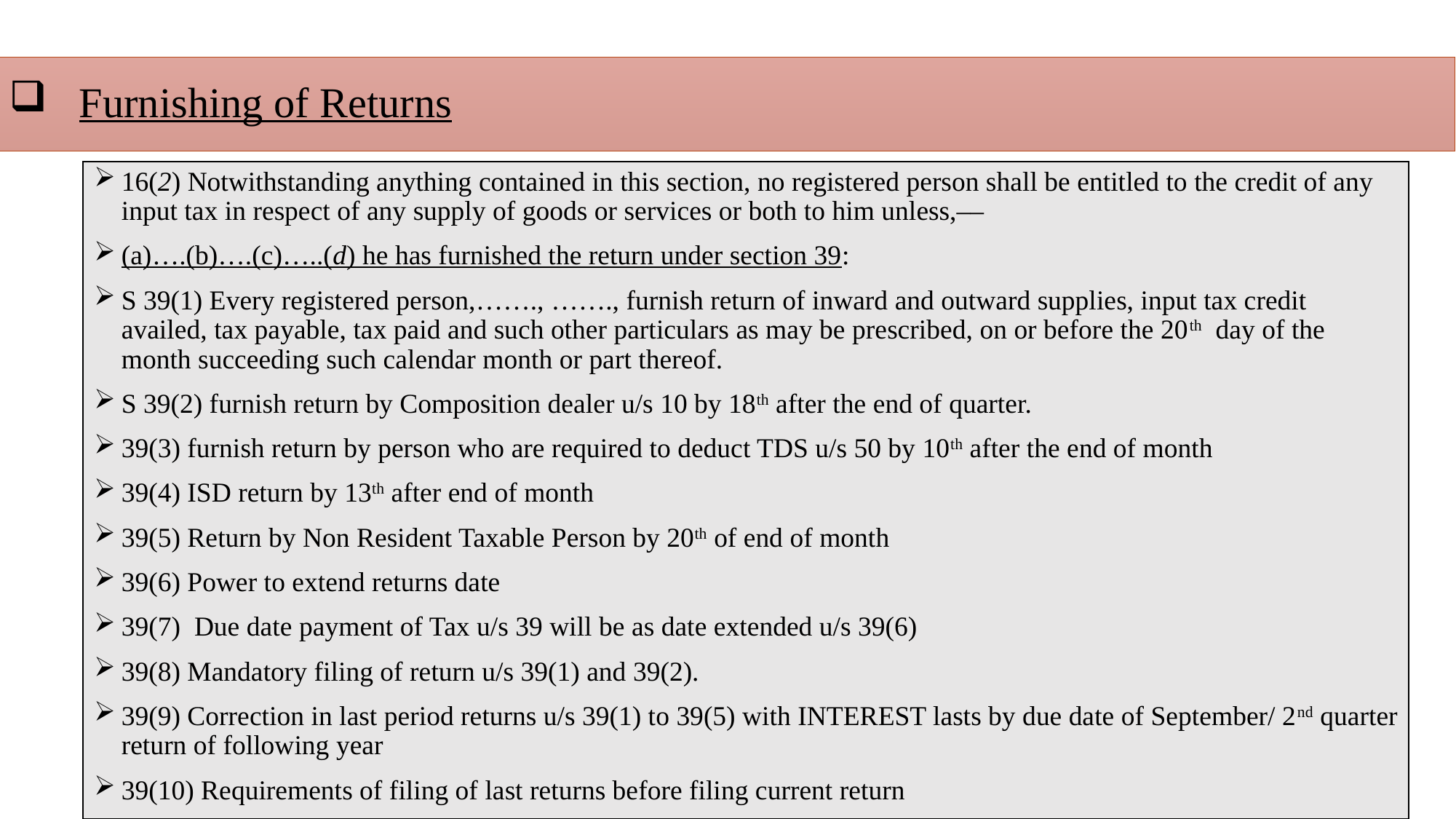

# Furnishing of Returns
16(2) Notwithstanding anything contained in this section, no registered person shall be entitled to the credit of any input tax in respect of any supply of goods or services or both to him unless,––
(a)….(b)….(c)…..(d) he has furnished the return under section 39:
S 39(1) Every registered person,……., ……., furnish return of inward and outward supplies, input tax credit availed, tax payable, tax paid and such other particulars as may be prescribed, on or before the 20th  day of the month succeeding such calendar month or part thereof.
S 39(2) furnish return by Composition dealer u/s 10 by 18th after the end of quarter.
39(3) furnish return by person who are required to deduct TDS u/s 50 by 10th after the end of month
39(4) ISD return by 13th after end of month
39(5) Return by Non Resident Taxable Person by 20th of end of month
39(6) Power to extend returns date
39(7)  Due date payment of Tax u/s 39 will be as date extended u/s 39(6)
39(8) Mandatory filing of return u/s 39(1) and 39(2).
39(9) Correction in last period returns u/s 39(1) to 39(5) with INTEREST lasts by due date of September/ 2nd quarter return of following year
39(10) Requirements of filing of last returns before filing current return